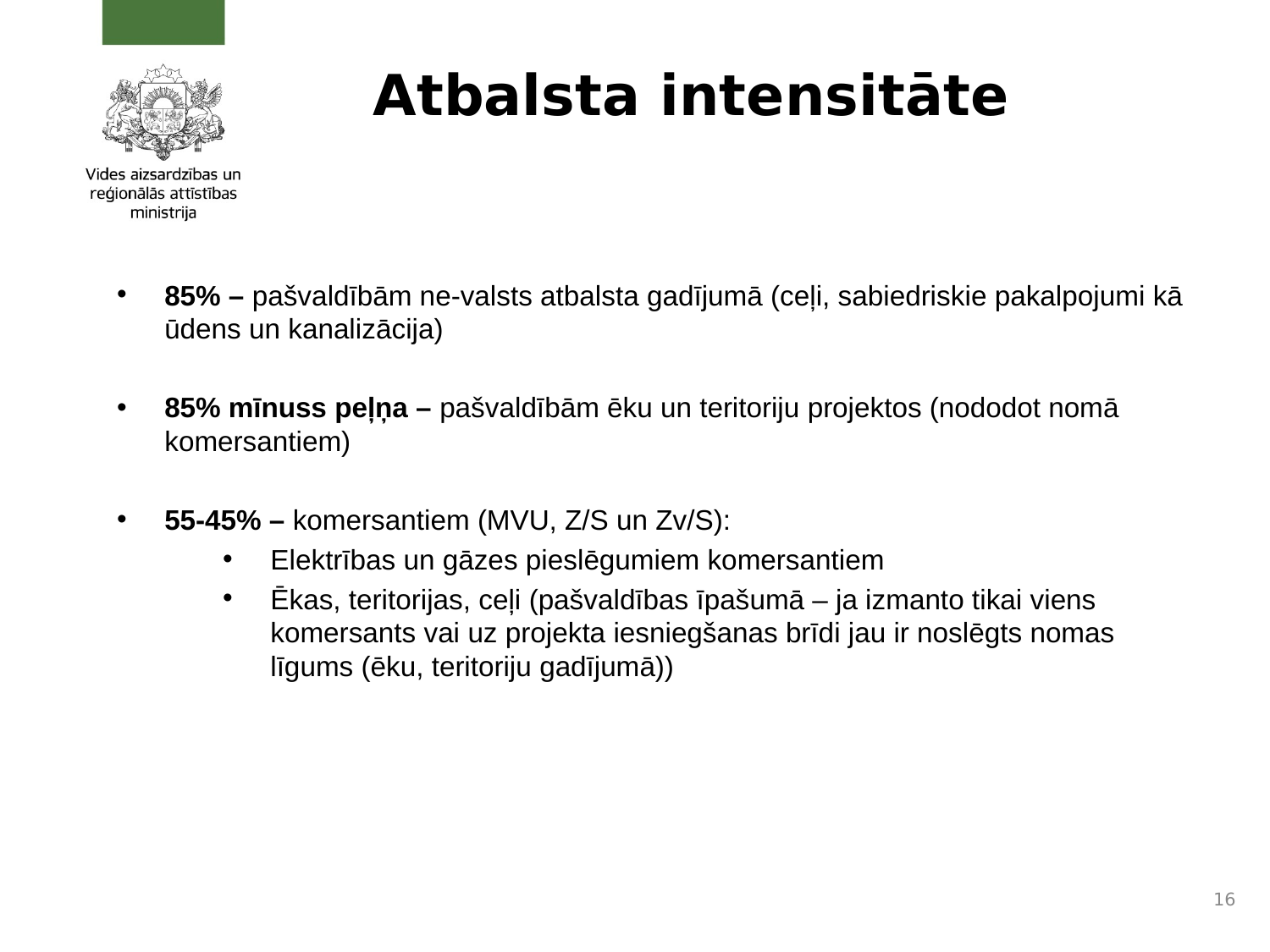

# Atbalsta intensitāte
85% – pašvaldībām ne-valsts atbalsta gadījumā (ceļi, sabiedriskie pakalpojumi kā ūdens un kanalizācija)

85% mīnuss peļņa – pašvaldībām ēku un teritoriju projektos (nododot nomā komersantiem)

55-45% – komersantiem (MVU, Z/S un Zv/S):
Elektrības un gāzes pieslēgumiem komersantiem
Ēkas, teritorijas, ceļi (pašvaldības īpašumā – ja izmanto tikai viens komersants vai uz projekta iesniegšanas brīdi jau ir noslēgts nomas līgums (ēku, teritoriju gadījumā))

16